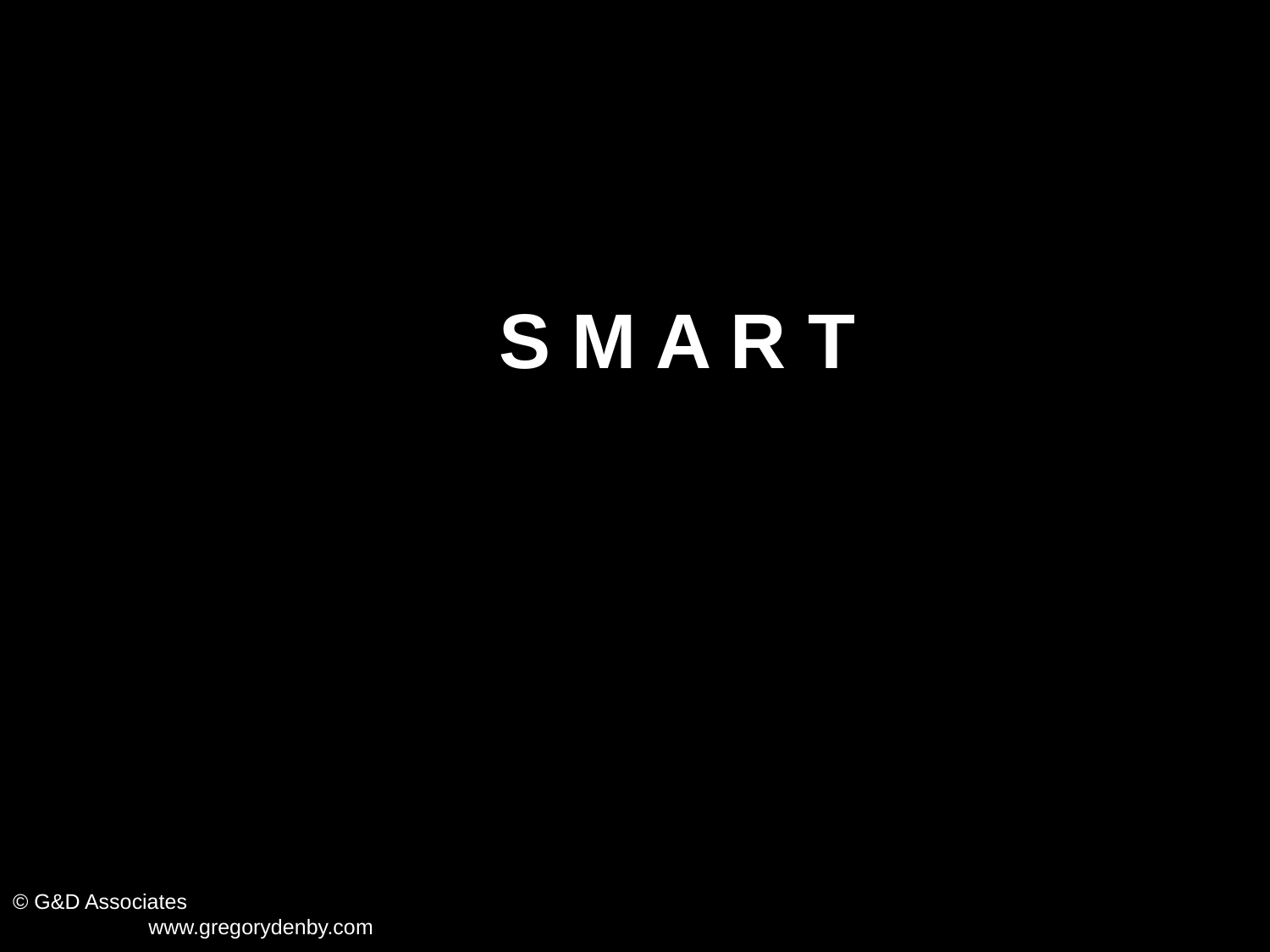

# S M A R T
© G&D Associates                                                          www.gregorydenby.com